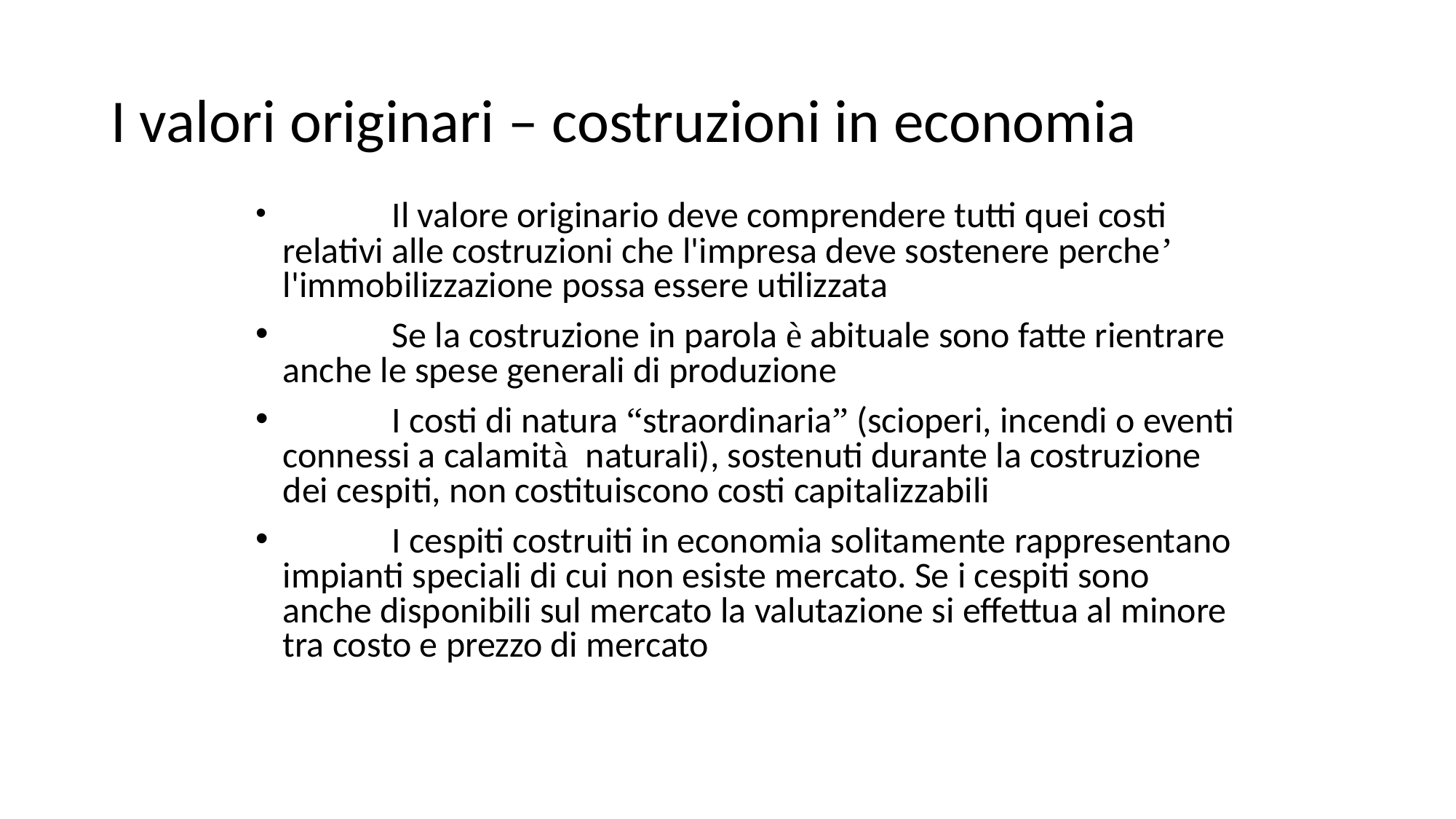

# I valori originari – costruzioni in economia
	Il valore originario deve comprendere tutti quei costi relativi alle costruzioni che l'impresa deve sostenere perche’ l'immobilizzazione possa essere utilizzata
	Se la costruzione in parola è abituale sono fatte rientrare anche le spese generali di produzione
	I costi di natura “straordinaria” (scioperi, incendi o eventi connessi a calamità  naturali), sostenuti durante la costruzione dei cespiti, non costituiscono costi capitalizzabili
	I cespiti costruiti in economia solitamente rappresentano impianti speciali di cui non esiste mercato. Se i cespiti sono anche disponibili sul mercato la valutazione si effettua al minore tra costo e prezzo di mercato